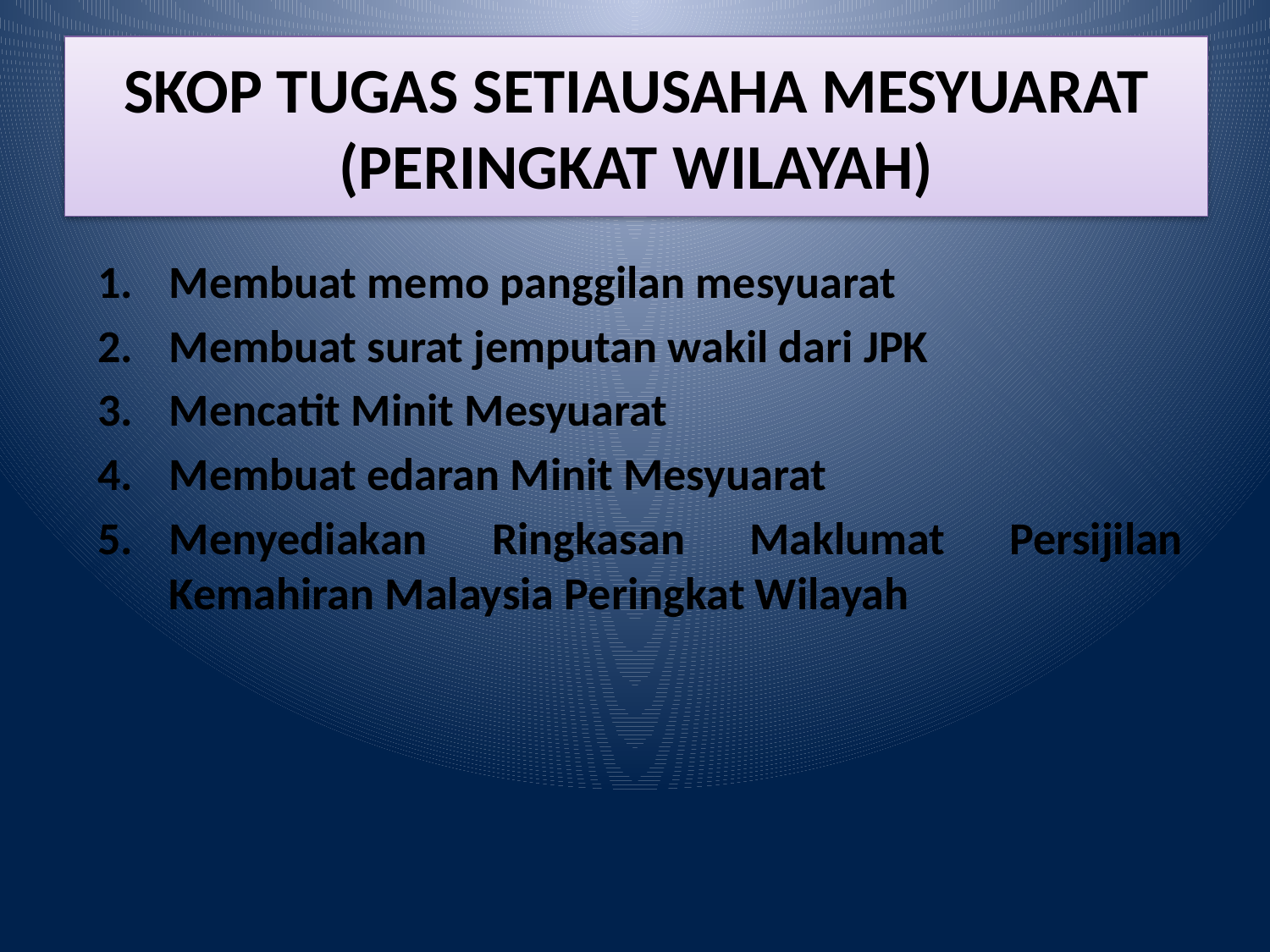

# SKOP TUGAS SETIAUSAHA MESYUARAT (PERINGKAT WILAYAH)
Membuat memo panggilan mesyuarat
Membuat surat jemputan wakil dari JPK
Mencatit Minit Mesyuarat
Membuat edaran Minit Mesyuarat
Menyediakan Ringkasan Maklumat Persijilan Kemahiran Malaysia Peringkat Wilayah